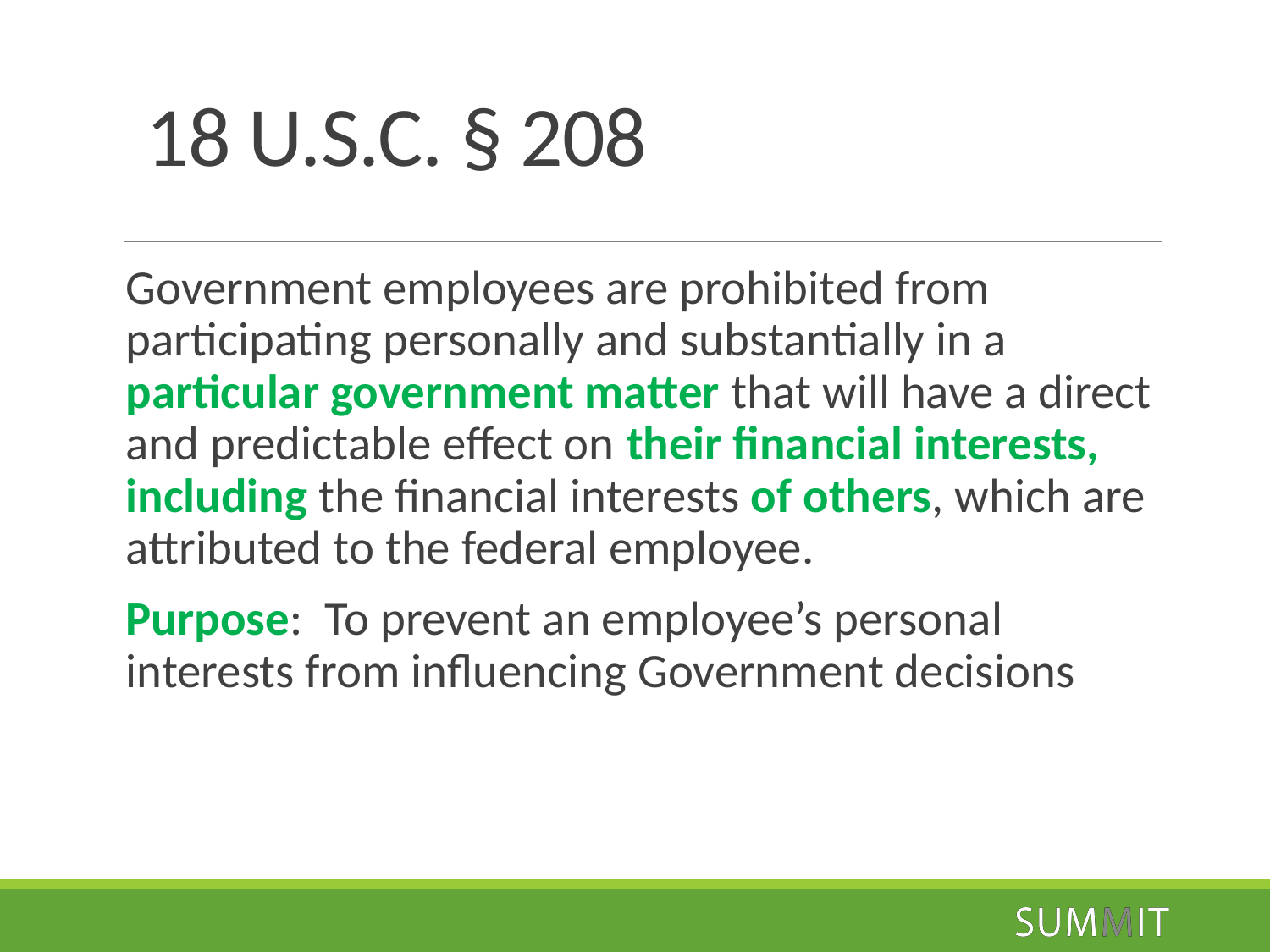

# 18 U.S.C. § 208
Government employees are prohibited from participating personally and substantially in a particular government matter that will have a direct and predictable effect on their financial interests, including the financial interests of others, which are attributed to the federal employee.
Purpose:  To prevent an employee’s personal interests from influencing Government decisions